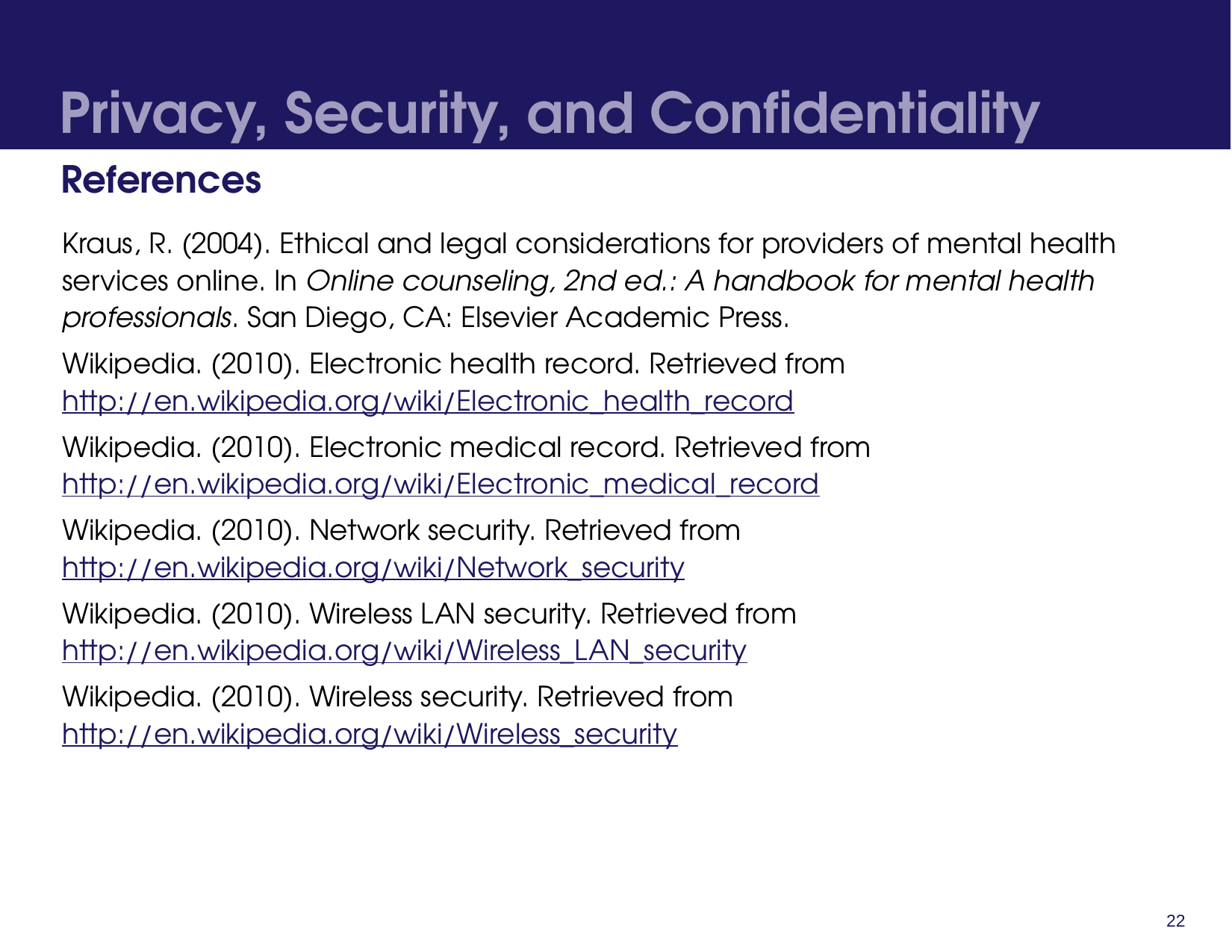

# Privacy, Security, and Confidentiality
References
Kraus, R. (2004). Ethical and legal considerations for providers of mental health services online. In Online counseling, 2nd ed.: A handbook for mental health professionals. San Diego, CA: Elsevier Academic Press.
Wikipedia. (2010). Electronic health record. Retrieved from http://en.wikipedia.org/wiki/Electronic_health_record
Wikipedia. (2010). Electronic medical record. Retrieved from http://en.wikipedia.org/wiki/Electronic_medical_record
Wikipedia. (2010). Network security. Retrieved from http://en.wikipedia.org/wiki/Network_security
Wikipedia. (2010). Wireless LAN security. Retrieved from http://en.wikipedia.org/wiki/Wireless_LAN_security
Wikipedia. (2010). Wireless security. Retrieved from http://en.wikipedia.org/wiki/Wireless_security

22